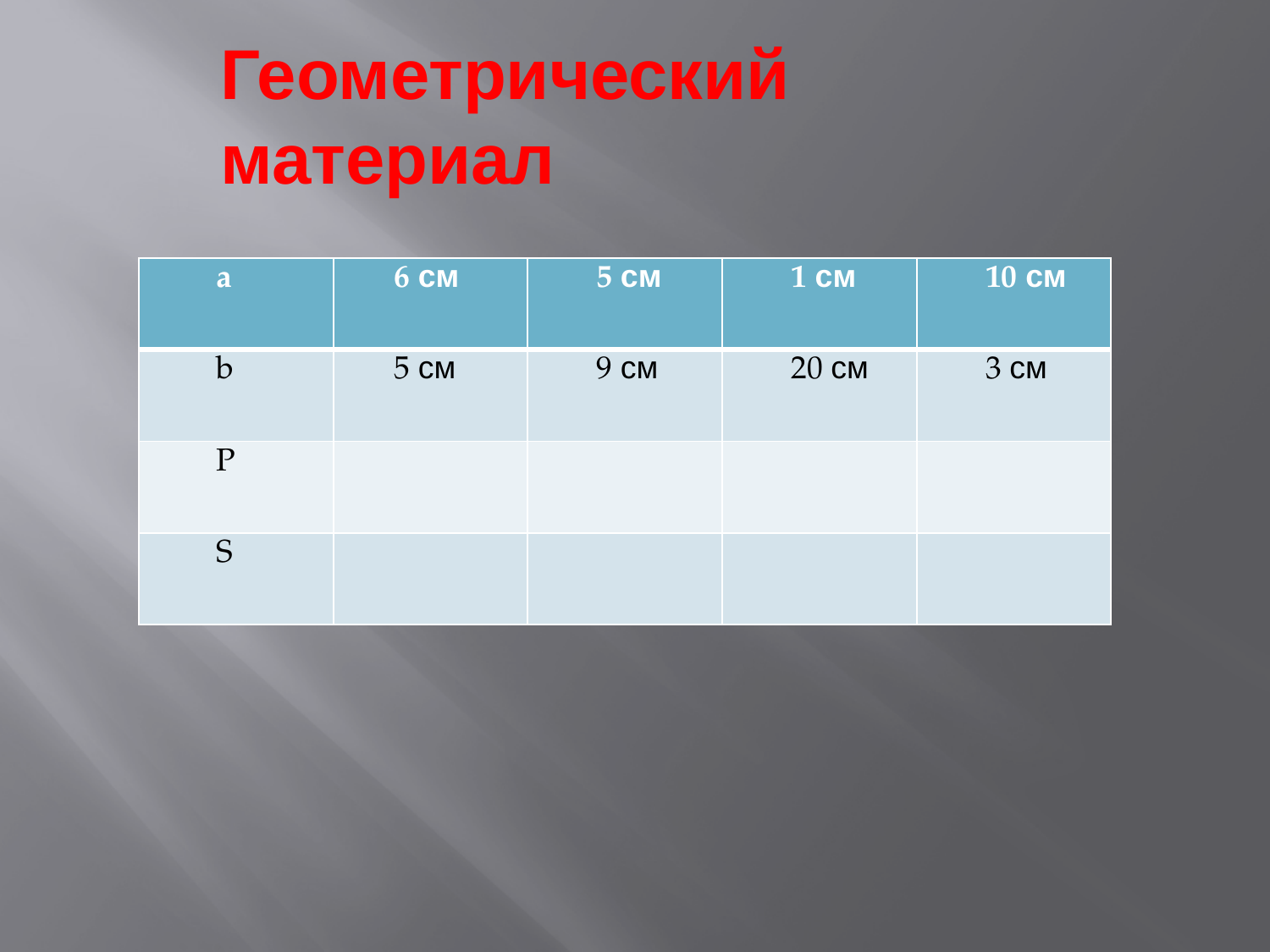

# Геометрический материал
| a | 6 см | 5 см | 1 см | 10 см |
| --- | --- | --- | --- | --- |
| b | 5 см | 9 см | 20 см | 3 см |
| P |  |  |  |  |
| S |  |  |  |  |